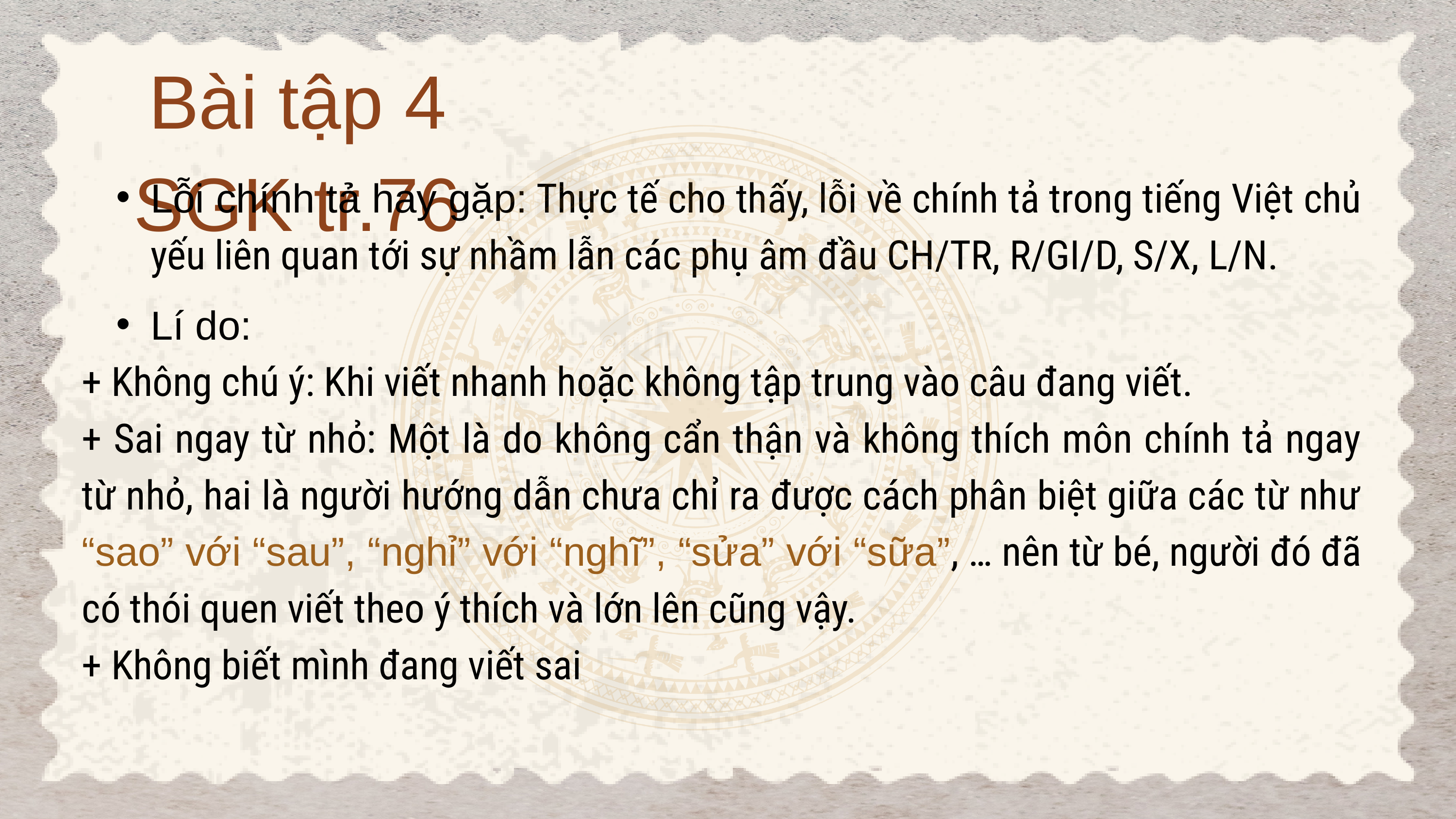

Bài tập 4 SGK tr.76

Lỗi chính tả hay gặp: Thực tế cho thấy, lỗi về chính tả trong tiếng Việt chủ yếu liên quan tới sự nhầm lẫn các phụ âm đầu CH/TR, R/GI/D, S/X, L/N.
Lí do:
+ Không chú ý: Khi viết nhanh hoặc không tập trung vào câu đang viết.
+ Sai ngay từ nhỏ: Một là do không cẩn thận và không thích môn chính tả ngay từ nhỏ, hai là người hướng dẫn chưa chỉ ra được cách phân biệt giữa các từ như “sao” với “sau”, “nghỉ” với “nghĩ”, “sửa” với “sữa”, … nên từ bé, người đó đã có thói quen viết theo ý thích và lớn lên cũng vậy.
+ Không biết mình đang viết sai